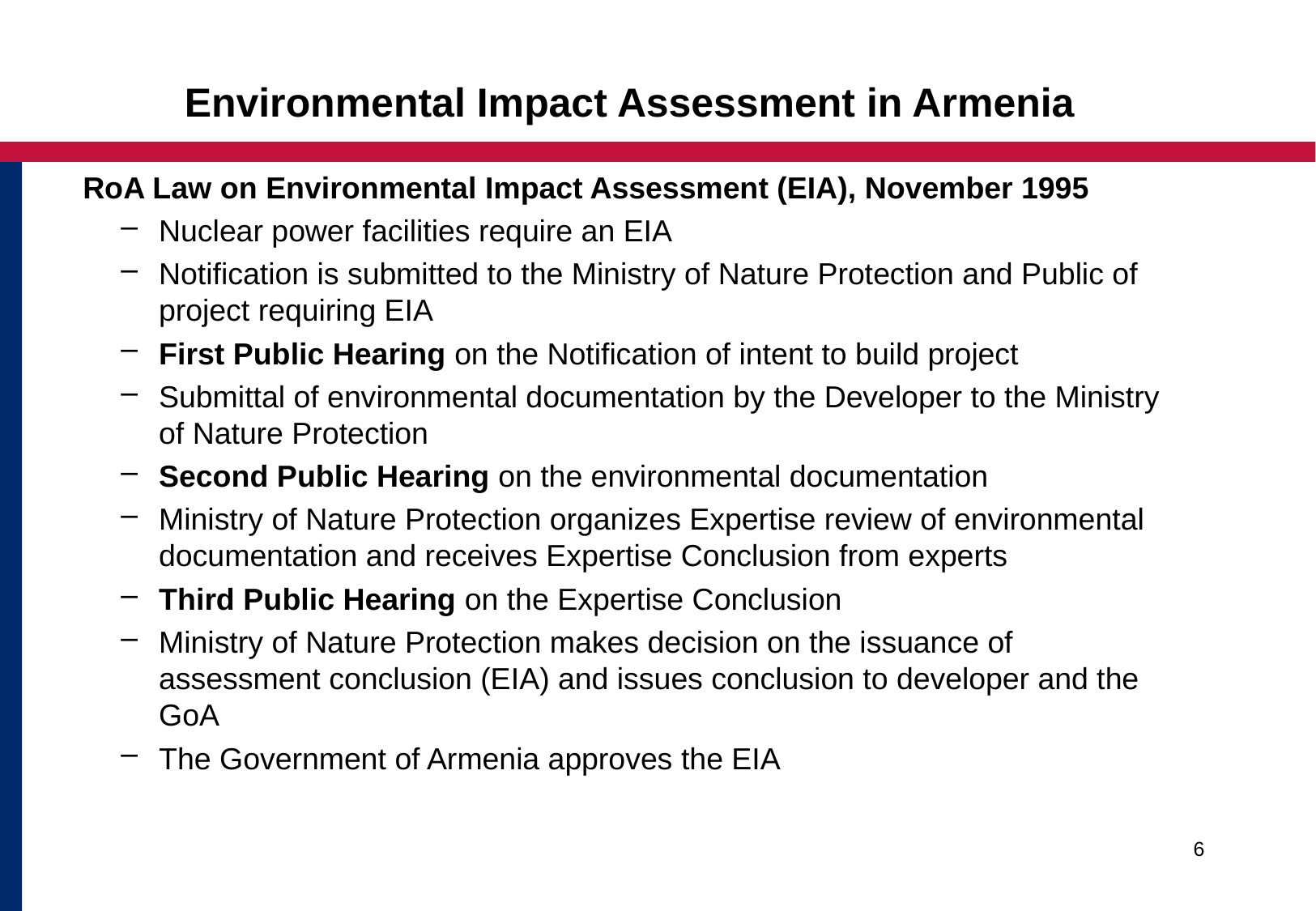

Environmental Impact Assessment in Armenia
RoA Law on Environmental Impact Assessment (EIA), November 1995
Nuclear power facilities require an EIA
Notification is submitted to the Ministry of Nature Protection and Public of project requiring EIA
First Public Hearing on the Notification of intent to build project
Submittal of environmental documentation by the Developer to the Ministry of Nature Protection
Second Public Hearing on the environmental documentation
Ministry of Nature Protection organizes Expertise review of environmental documentation and receives Expertise Conclusion from experts
Third Public Hearing on the Expertise Conclusion
Ministry of Nature Protection makes decision on the issuance of assessment conclusion (EIA) and issues conclusion to developer and the GoA
The Government of Armenia approves the EIA

6